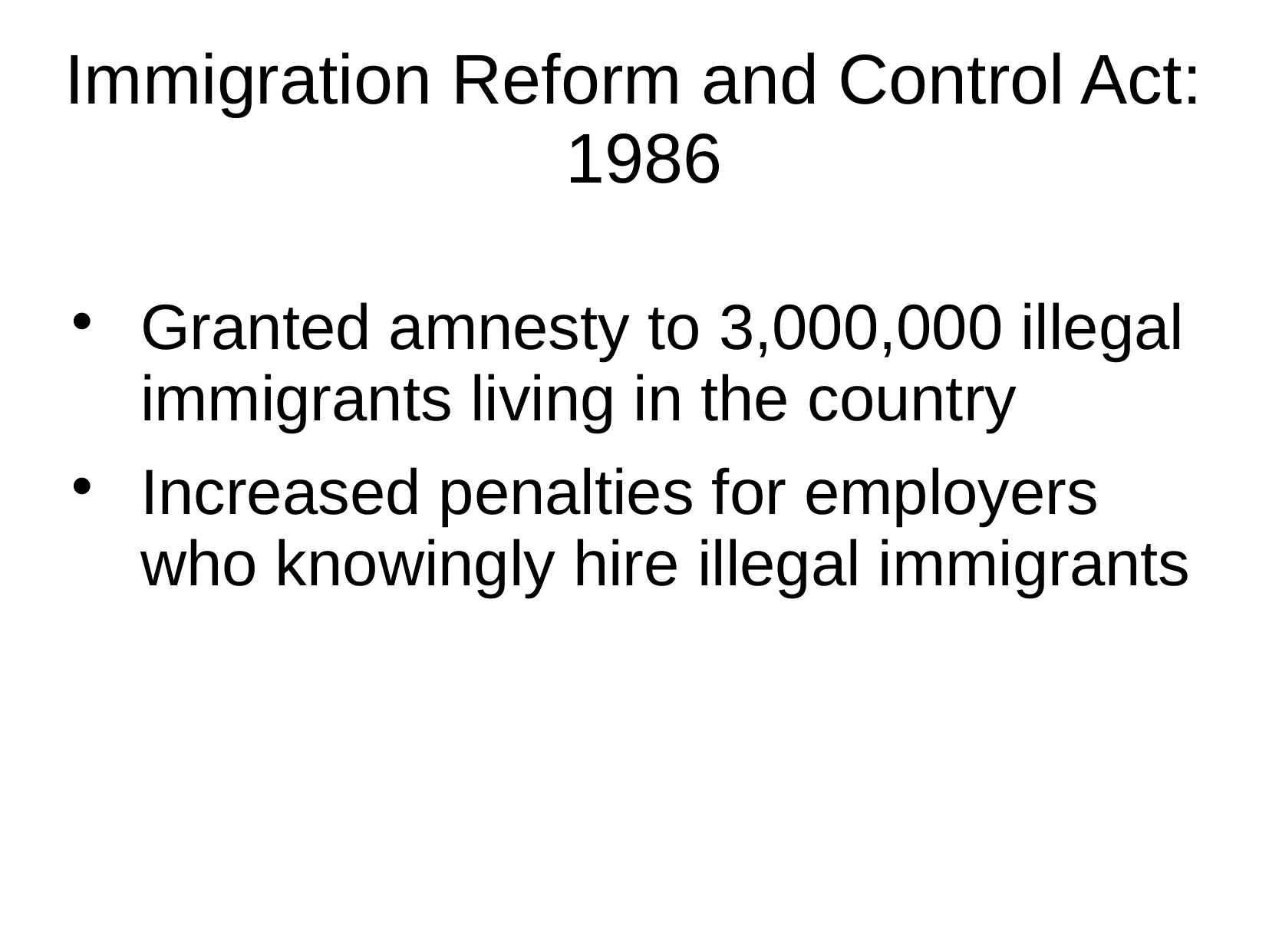

# Immigration Reform and Control Act:  1986
Granted amnesty to 3,000,000 illegal immigrants living in the country
Increased penalties for employers who knowingly hire illegal immigrants